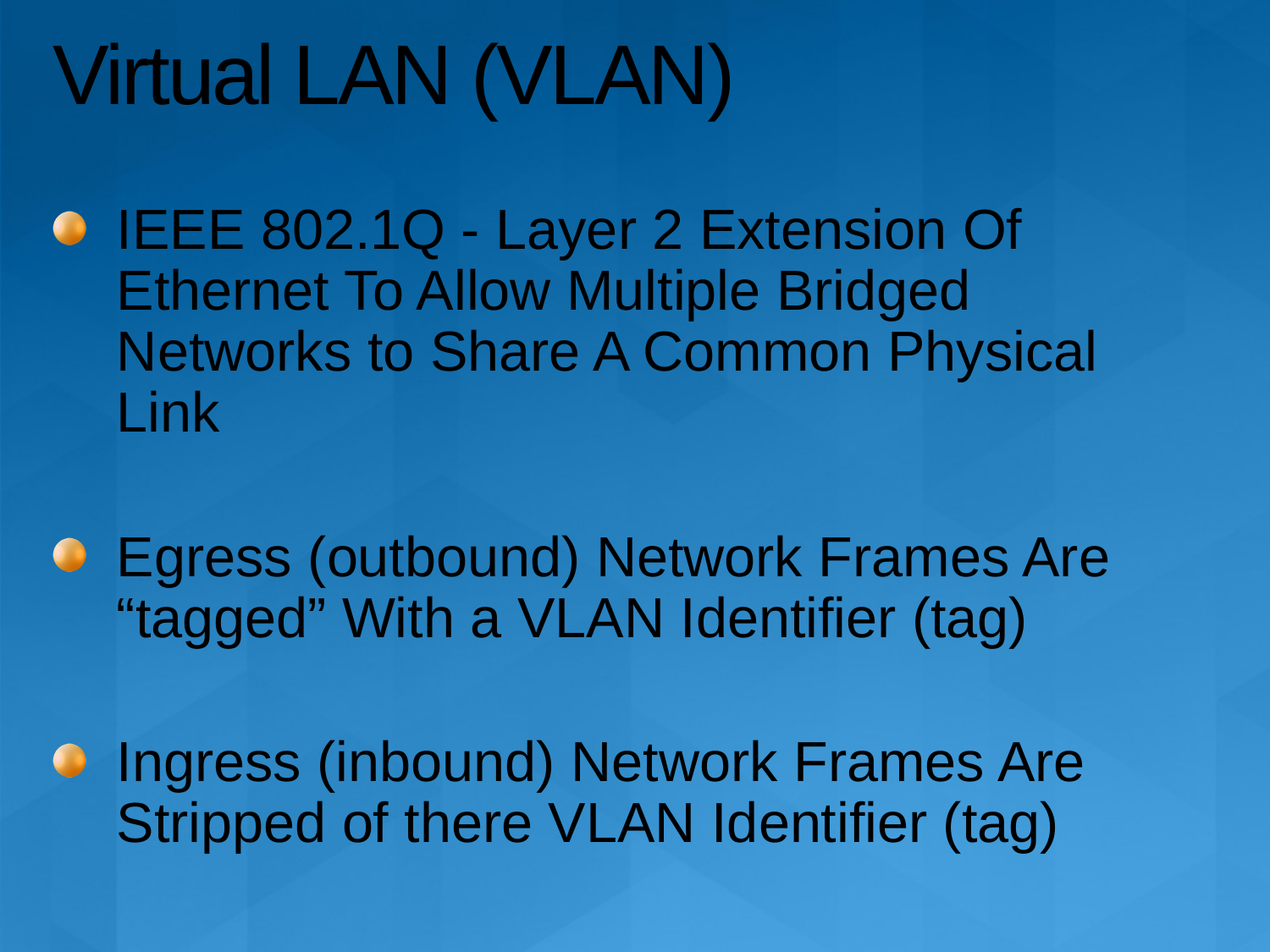

# Virtual LAN (VLAN)
IEEE 802.1Q - Layer 2 Extension Of Ethernet To Allow Multiple Bridged Networks to Share A Common Physical Link

Egress (outbound) Network Frames Are “tagged” With a VLAN Identifier (tag)

Ingress (inbound) Network Frames Are Stripped of there VLAN Identifier (tag)